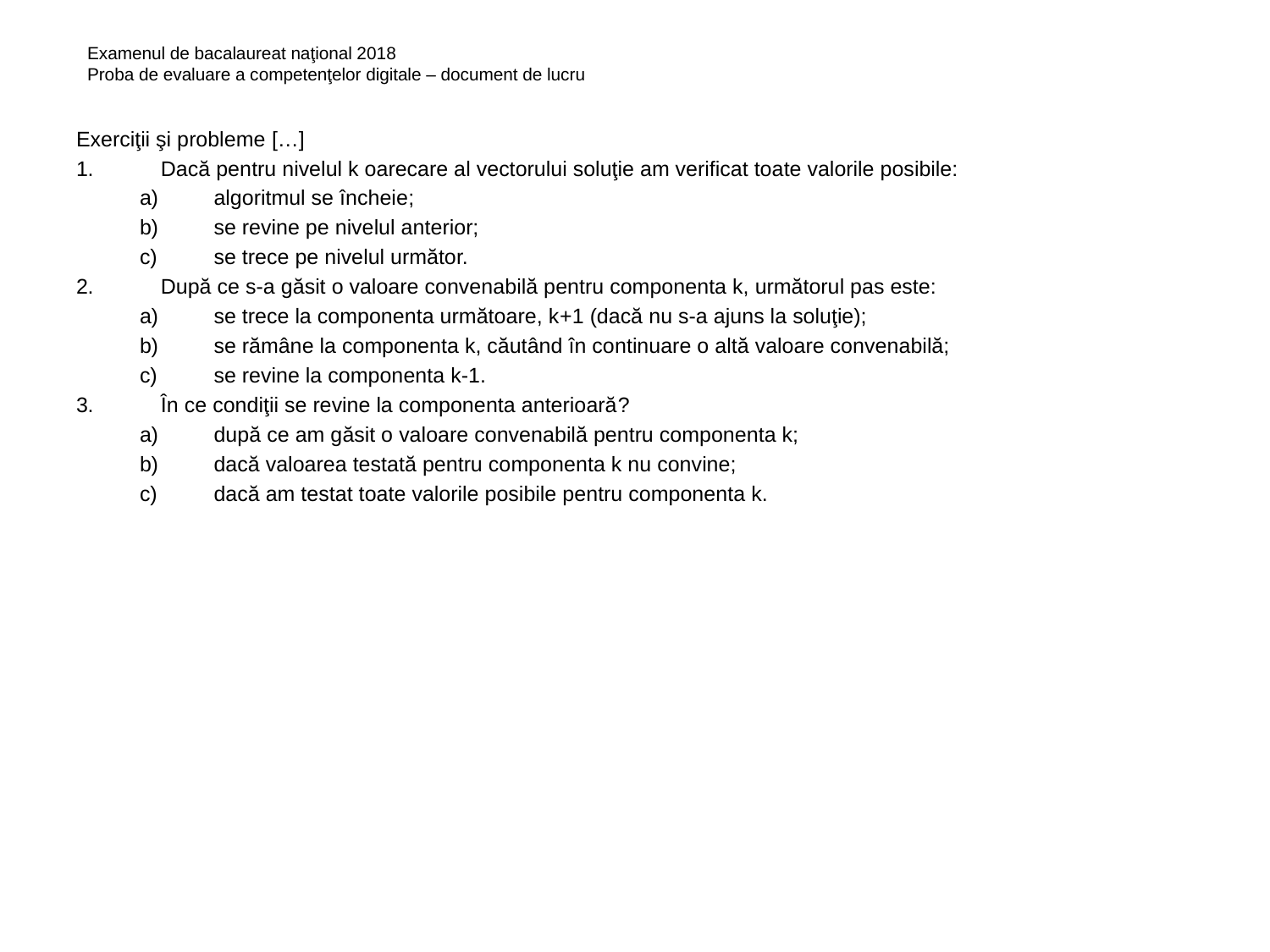

Examenul de bacalaureat naţional 2018
Proba de evaluare a competenţelor digitale – document de lucru
Exerciţii şi probleme […]
Dacă pentru nivelul k oarecare al vectorului soluţie am verificat toate valorile posibile:
algoritmul se încheie;
se revine pe nivelul anterior;
se trece pe nivelul următor.
După ce s-a găsit o valoare convenabilă pentru componenta k, următorul pas este:
se trece la componenta următoare, k+1 (dacă nu s-a ajuns la soluţie);
se rămâne la componenta k, căutând în continuare o altă valoare convenabilă;
se revine la componenta k-1.
În ce condiţii se revine la componenta anterioară?
după ce am găsit o valoare convenabilă pentru componenta k;
dacă valoarea testată pentru componenta k nu convine;
dacă am testat toate valorile posibile pentru componenta k.